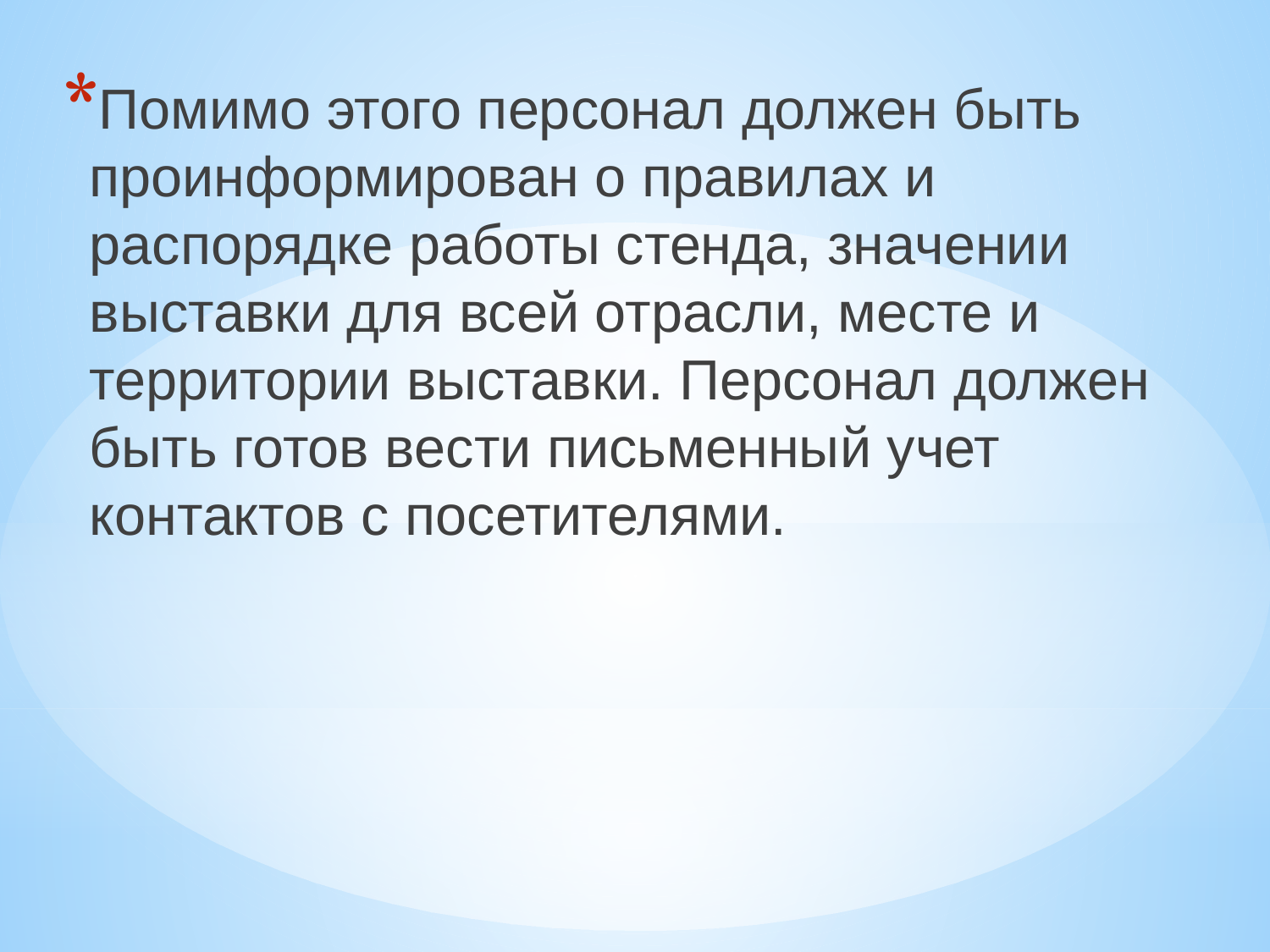

Помимо этого персонал должен быть проинформирован о правилах и распорядке работы стенда, значении выставки для всей отрасли, месте и территории выставки. Персонал должен быть готов вести письменный учет контактов с посетителями.